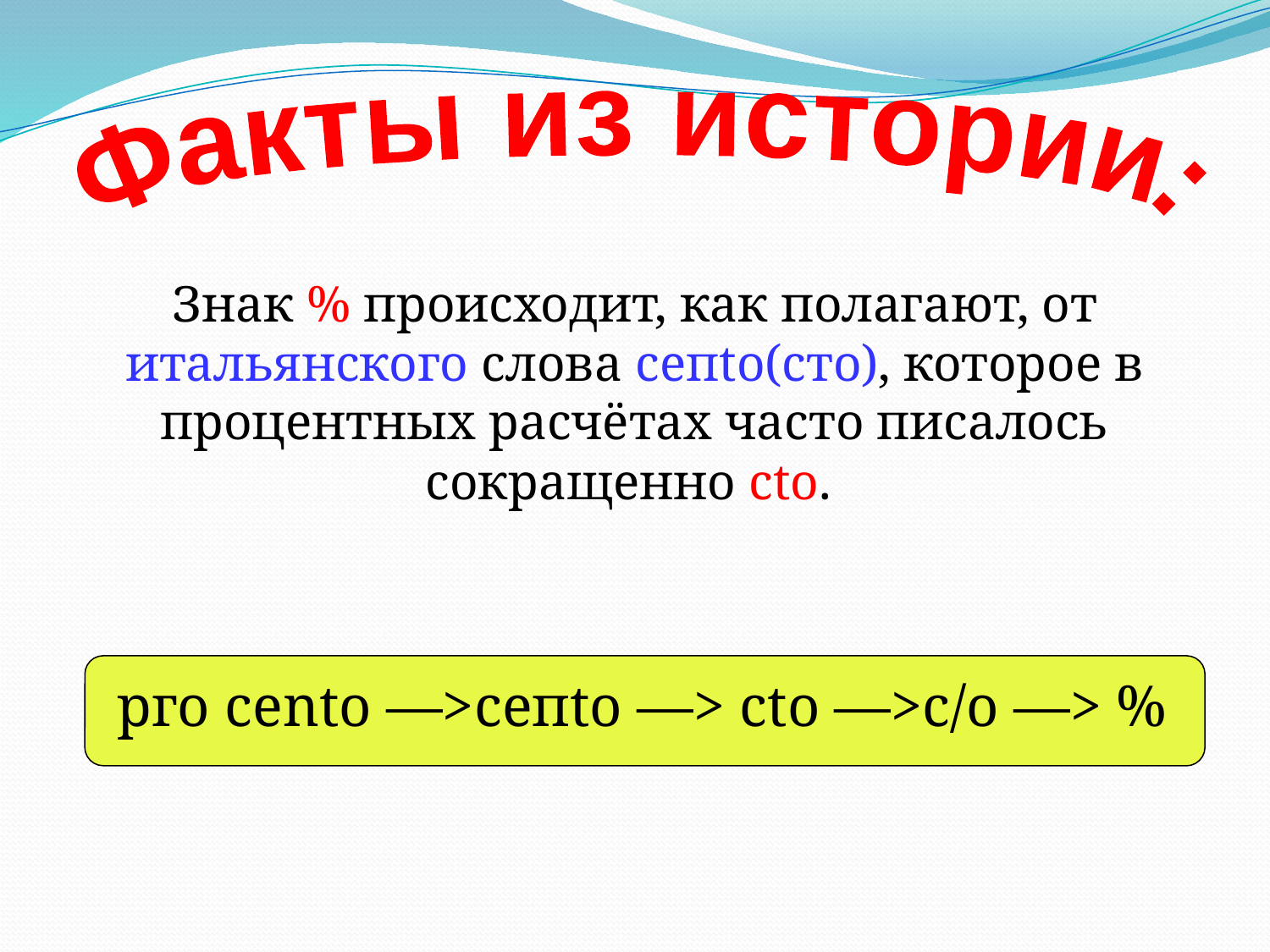

Факты из истории:
Знак % происходит, как полагают, от итальянского слова сепtо(сто), которое в процентных расчётах часто писалось сокращенно сtо.

 рго сеntо —>сепtо —> сtо —>с/о —> %